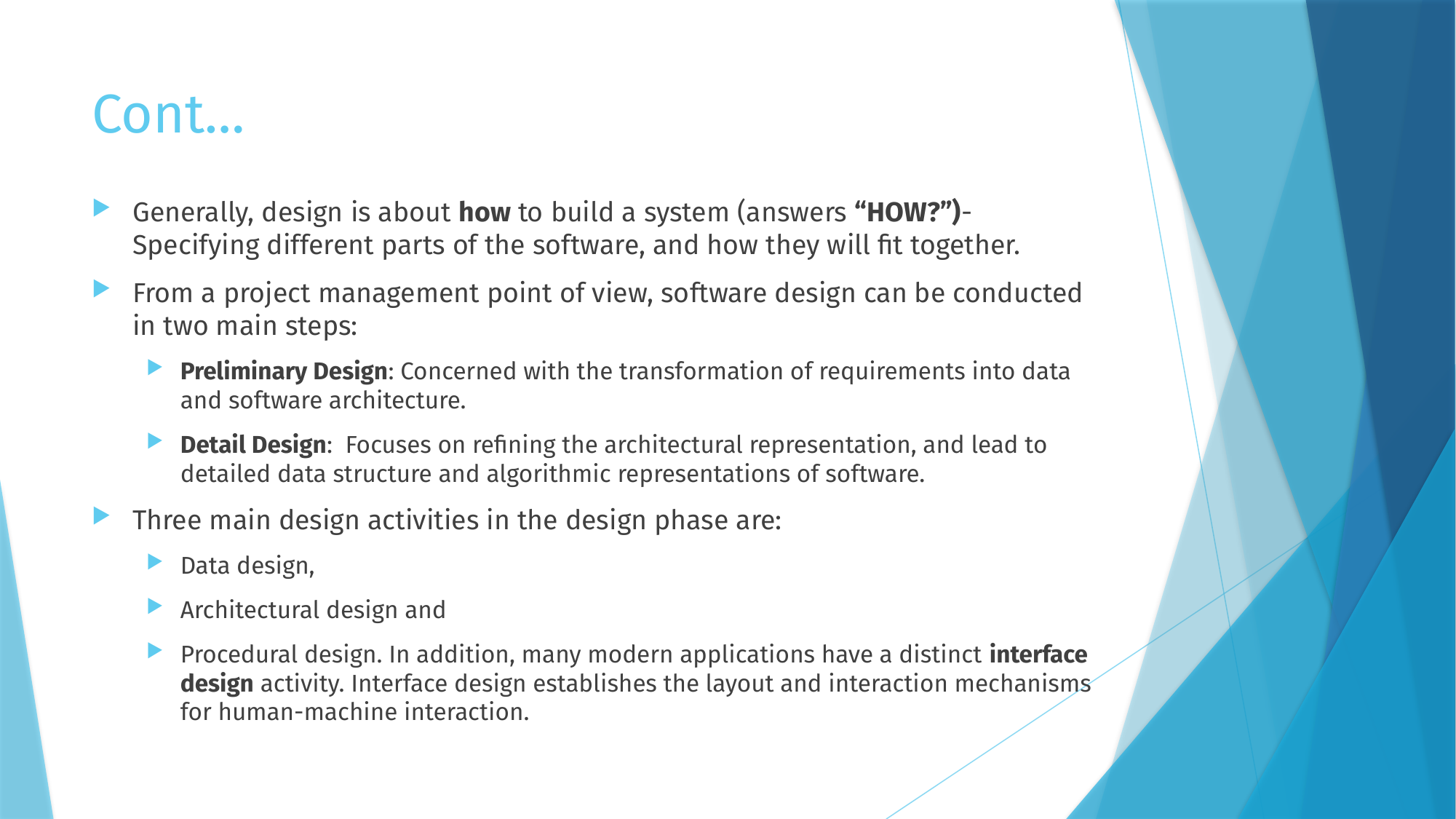

# Cont…
Generally, design is about how to build a system (answers “HOW?”)-Specifying different parts of the software, and how they will fit together.
From a project management point of view, software design can be conducted in two main steps:
Preliminary Design: Concerned with the transformation of requirements into data and software architecture.
Detail Design:  Focuses on refining the architectural representation, and lead to detailed data structure and algorithmic representations of software.
Three main design activities in the design phase are:
Data design,
Architectural design and
Procedural design. In addition, many modern applications have a distinct interface design activity. Interface design establishes the layout and interaction mechanisms for human-machine interaction.